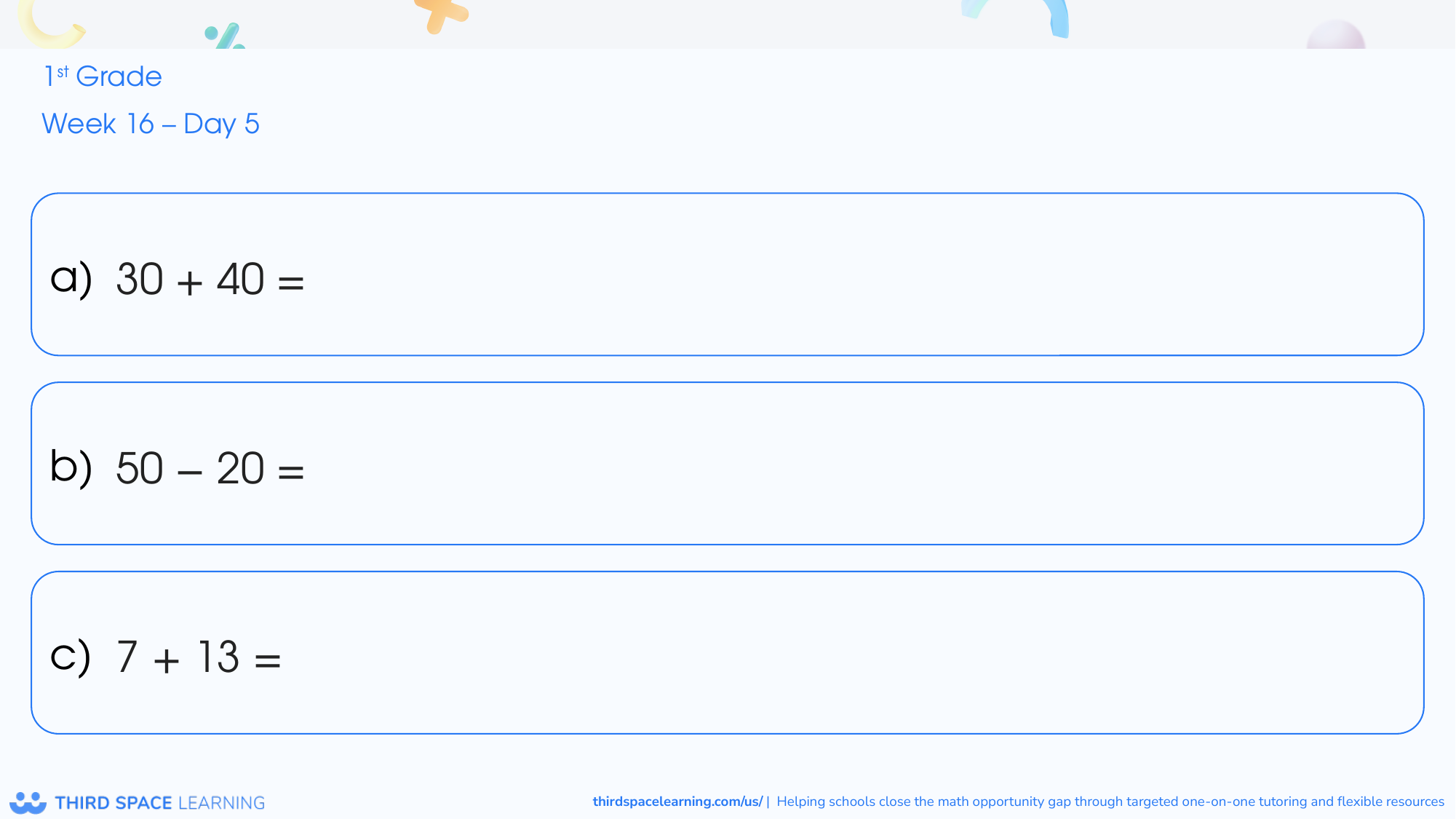

1st Grade
Week 16 – Day 5
30 + 40 =
50 − 20 =
7 + 13 =